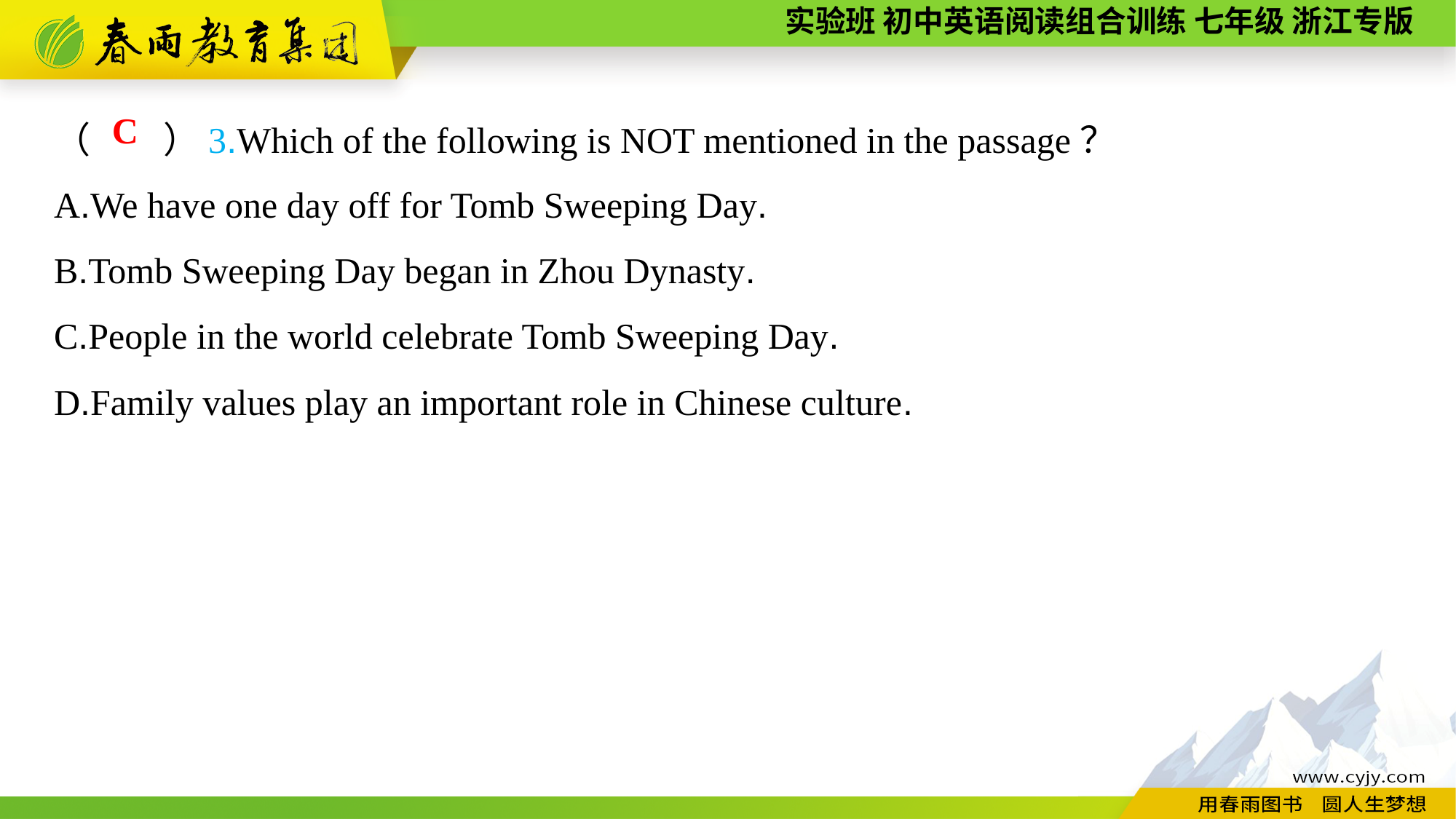

（　　）3.Which of the following is NOT mentioned in the passage？
A.We have one day off for Tomb Sweeping Day.
B.Tomb Sweeping Day began in Zhou Dynasty.
C.People in the world celebrate Tomb Sweeping Day.
D.Family values play an important role in Chinese culture.
C